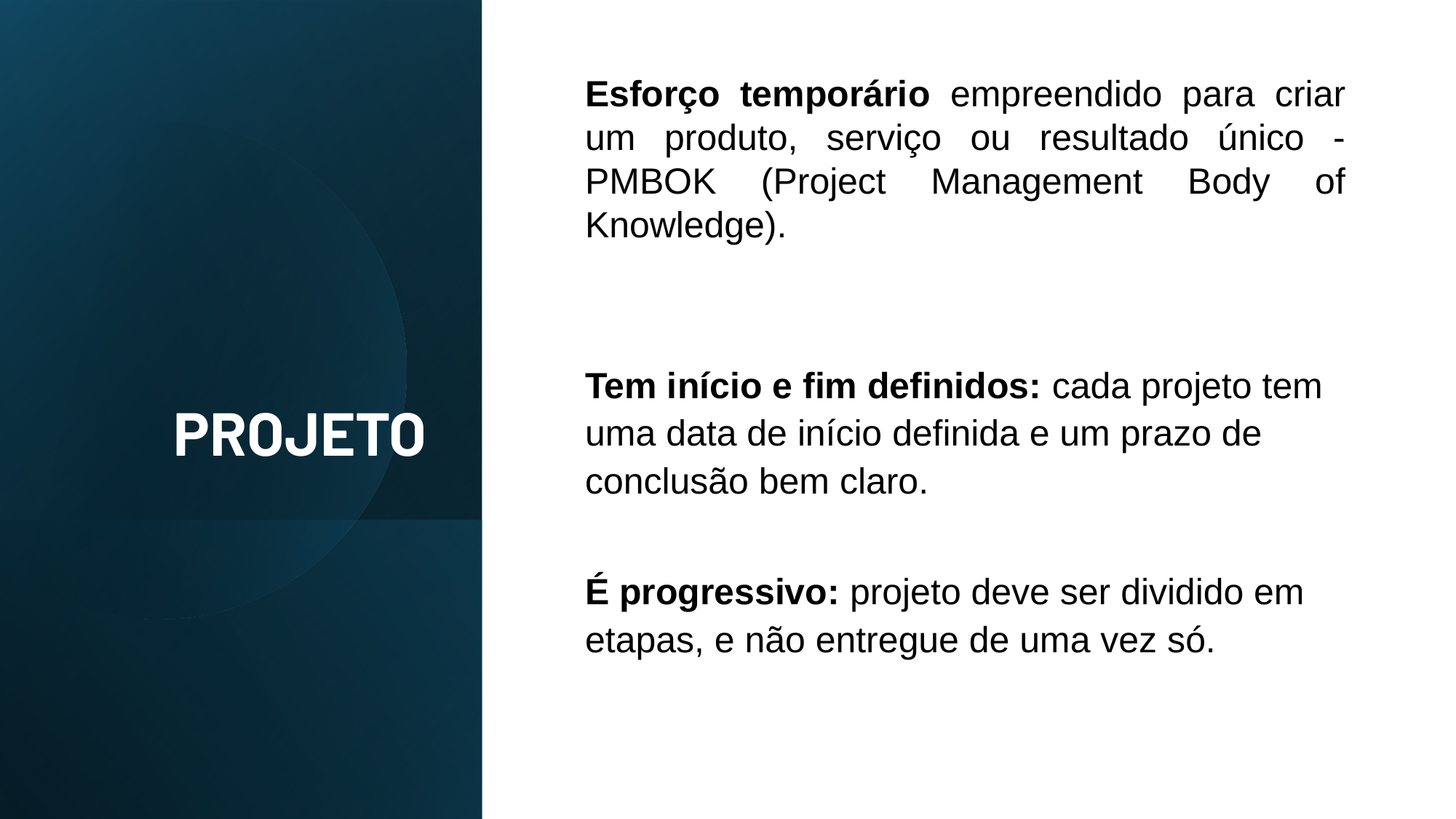

PROJETO
Esforço temporário empreendido para criar um produto, serviço ou resultado único - PMBOK (Project Management Body of Knowledge).

Tem início e fim definidos: cada projeto tem uma data de início definida e um prazo de conclusão bem claro.

É progressivo: projeto deve ser dividido em etapas, e não entregue de uma vez só.